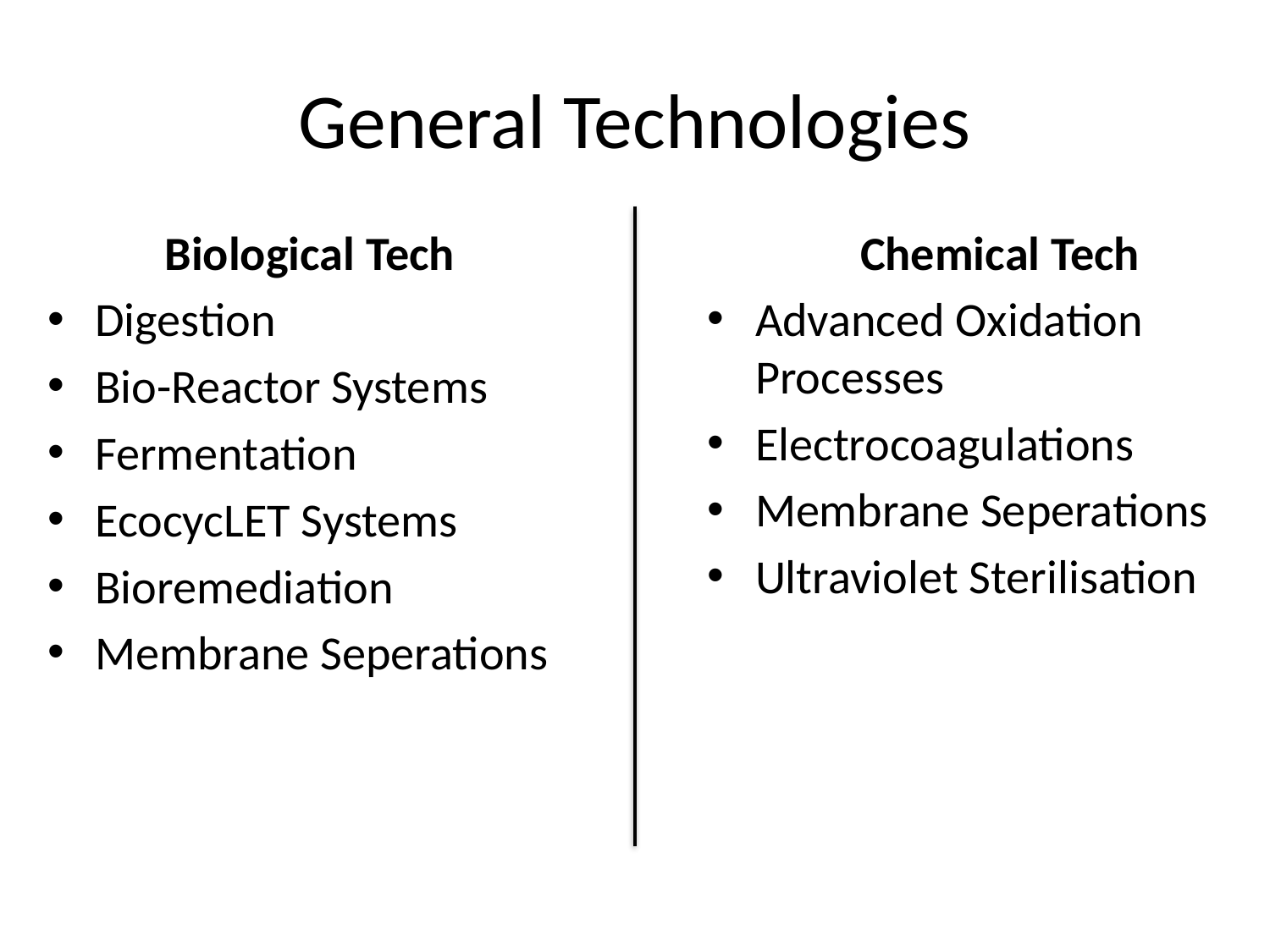

# General Technologies
Biological Tech
Digestion
Bio-Reactor Systems
Fermentation
EcocycLET Systems
Bioremediation
Membrane Seperations
Chemical Tech
Advanced Oxidation Processes
Electrocoagulations
Membrane Seperations
Ultraviolet Sterilisation